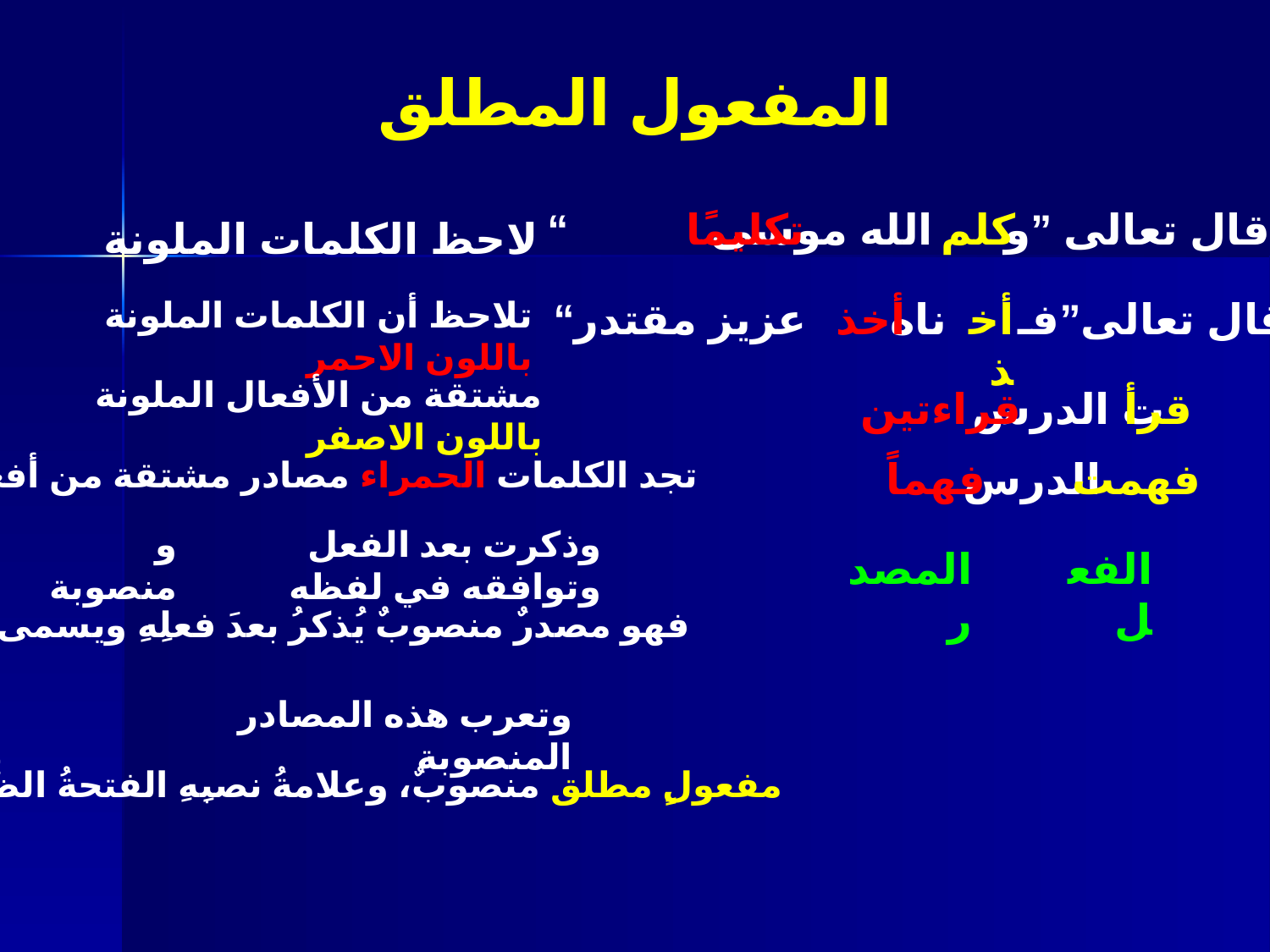

المفعول المطلق
قال تعالى ”و      الله موسى            “
تكليمًا
كلم
لاحظ الكلمات الملونة
تلاحظ أن الكلمات الملونة باللون الاحمر
قال تعالى”فـ      ناه       عزيز مقتدر“
أخذ
أخذ
مشتقة من الأفعال الملونة باللون الاصفر
    ت الدرس
قراءتين
قرأ
تجد الكلمات الحمراء مصادر مشتقة من أفعالها
فهماً
فهمت
          الدرس
و منصوبة
وذكرت بعد الفعل وتوافقه في لفظه
المصدر
الفعل
فهو مصدرٌ منصوبٌ يُذكرُ بعدَ فعلِهِ ويسمى
وتعرب هذه المصادر المنصوبة
مفعولٍ مطلق منصوبٌ، وعلامةُ نصبِهِ الفتحةُ الظَّاهرةُ.